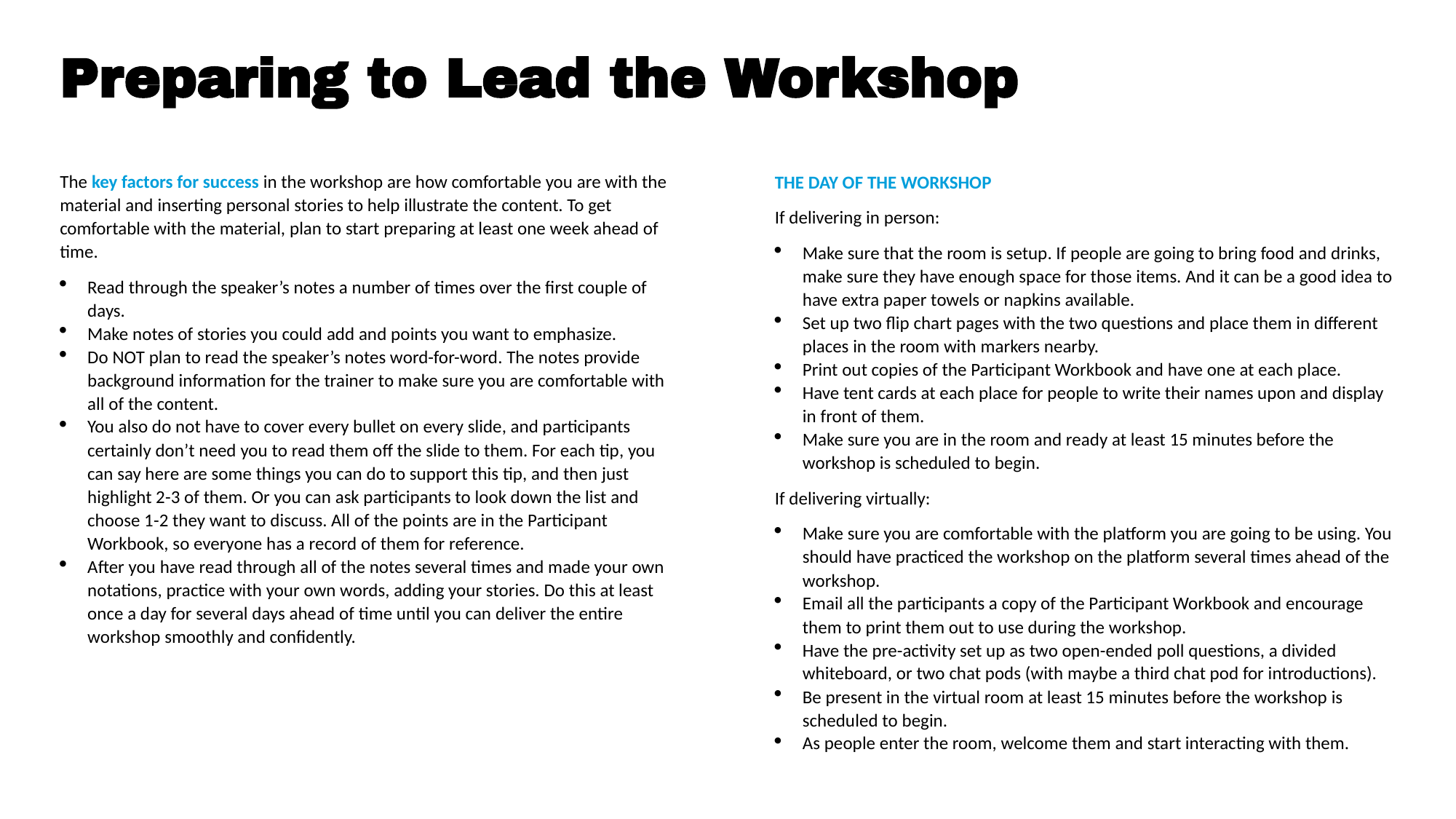

# Preparing to Lead the Workshop
The key factors for success in the workshop are how comfortable you are with the material and inserting personal stories to help illustrate the content. To get comfortable with the material, plan to start preparing at least one week ahead of time.
Read through the speaker’s notes a number of times over the first couple of days.
Make notes of stories you could add and points you want to emphasize.
Do NOT plan to read the speaker’s notes word-for-word. The notes provide background information for the trainer to make sure you are comfortable with all of the content.
You also do not have to cover every bullet on every slide, and participants certainly don’t need you to read them off the slide to them. For each tip, you can say here are some things you can do to support this tip, and then just highlight 2-3 of them. Or you can ask participants to look down the list and choose 1-2 they want to discuss. All of the points are in the Participant Workbook, so everyone has a record of them for reference.
After you have read through all of the notes several times and made your own notations, practice with your own words, adding your stories. Do this at least once a day for several days ahead of time until you can deliver the entire workshop smoothly and confidently.

THE DAY OF THE WORKSHOP
If delivering in person:
Make sure that the room is setup. If people are going to bring food and drinks, make sure they have enough space for those items. And it can be a good idea to have extra paper towels or napkins available.
Set up two flip chart pages with the two questions and place them in different places in the room with markers nearby.
Print out copies of the Participant Workbook and have one at each place.
Have tent cards at each place for people to write their names upon and display in front of them.
Make sure you are in the room and ready at least 15 minutes before the workshop is scheduled to begin.
If delivering virtually:
Make sure you are comfortable with the platform you are going to be using. You should have practiced the workshop on the platform several times ahead of the workshop.
Email all the participants a copy of the Participant Workbook and encourage them to print them out to use during the workshop.
Have the pre-activity set up as two open-ended poll questions, a divided whiteboard, or two chat pods (with maybe a third chat pod for introductions).
Be present in the virtual room at least 15 minutes before the workshop is scheduled to begin.
As people enter the room, welcome them and start interacting with them.